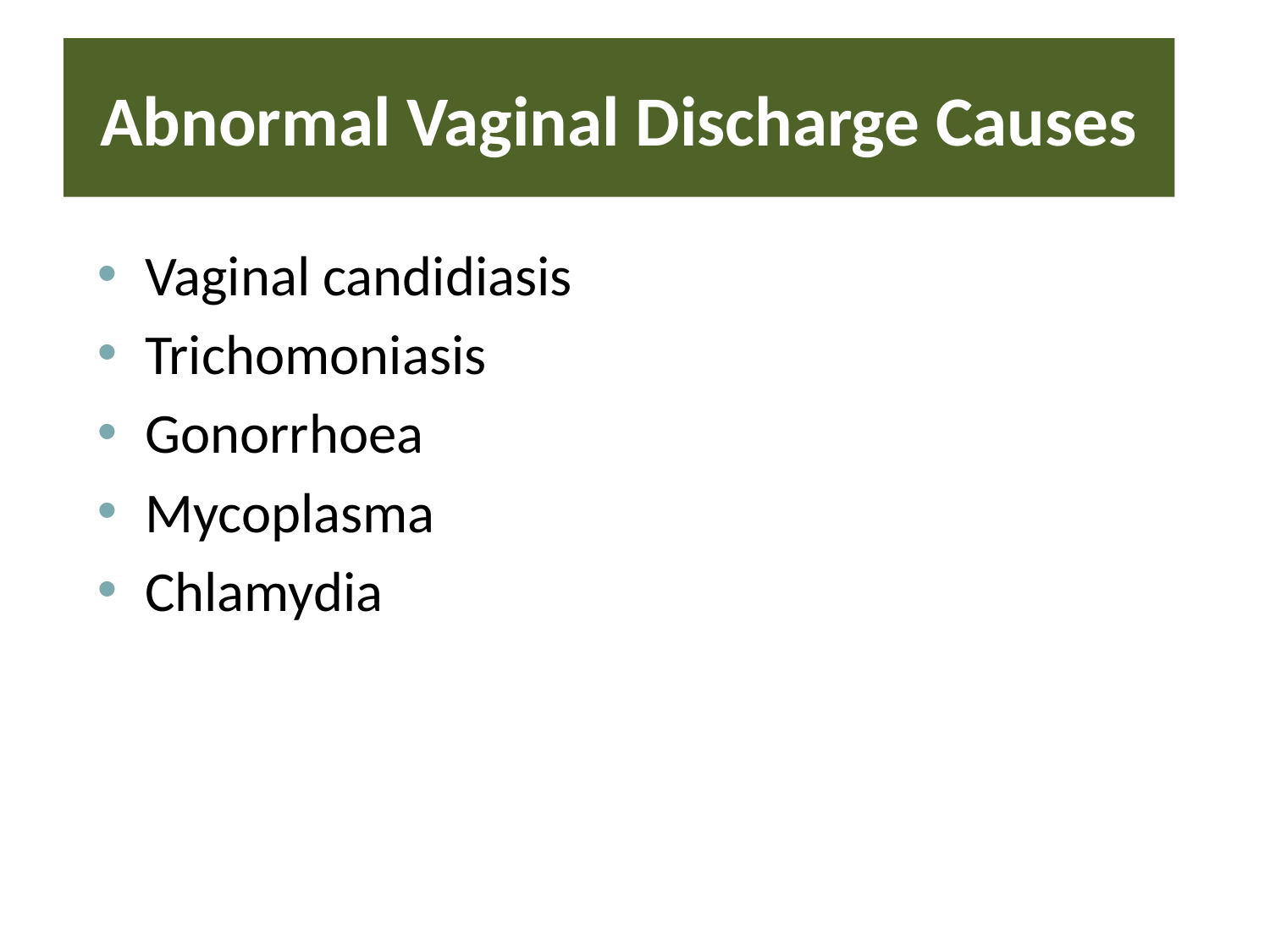

# Abnormal Vaginal Discharge Causes
Vaginal candidiasis
Trichomoniasis
Gonorrhoea
Mycoplasma
Chlamydia